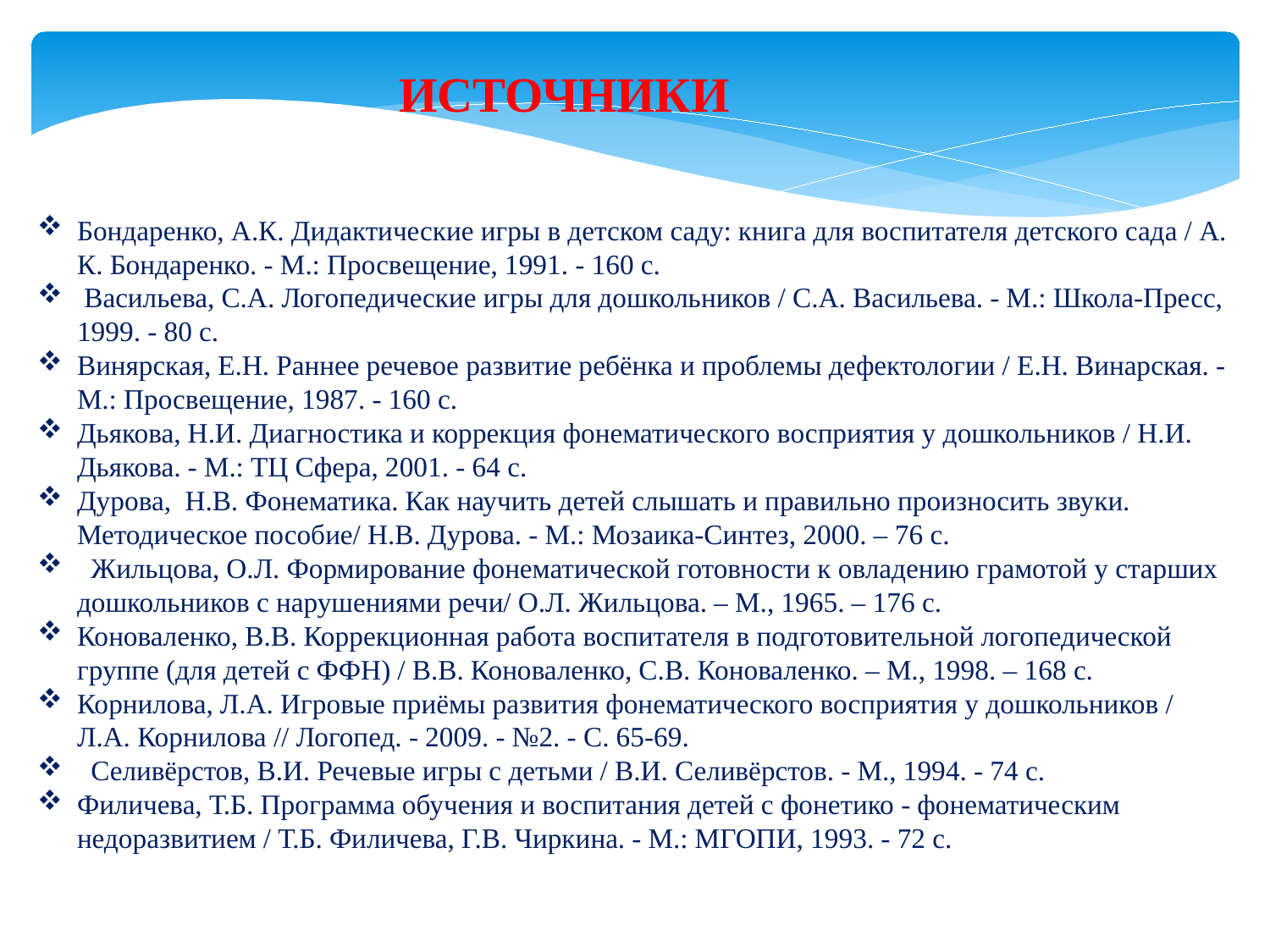

ИСТОЧНИКИ
Бондаренко, А.К. Дидактические игры в детском саду: книга для воспитателя детского сада / А. К. Бондаренко. - М.: Просвещение, 1991. - 160 с.
 Васильева, С.А. Логопедические игры для дошкольников / С.А. Васильева. - М.: Школа-Пресс, 1999. - 80 с.
Винярская, Е.Н. Раннее речевое развитие ребёнка и проблемы дефектологии / Е.Н. Винарская. - М.: Просвещение, 1987. - 160 с.
Дьякова, Н.И. Диагностика и коррекция фонематического восприятия у дошкольников / Н.И. Дьякова. - М.: ТЦ Сфера, 2001. - 64 с.
Дурова,  Н.В. Фонематика. Как научить детей слышать и правильно произносить звуки. Методическое пособие/ Н.В. Дурова. - М.: Мозаика-Синтез, 2000. – 76 с.
  Жильцова, О.Л. Формирование фонематической готовности к овладению грамотой у старших дошкольников с нарушениями речи/ О.Л. Жильцова. – М., 1965. – 176 с.
Коноваленко, В.В. Коррекционная работа воспитателя в подготовительной логопедической группе (для детей с ФФН) / В.В. Коноваленко, С.В. Коноваленко. – М., 1998. – 168 с.
Корнилова, Л.А. Игровые приёмы развития фонематического восприятия у дошкольников / Л.А. Корнилова // Логопед. - 2009. - №2. - С. 65-69.
  Селивёрстов, В.И. Речевые игры с детьми / В.И. Селивёрстов. - М., 1994. - 74 с.
Филичева, Т.Б. Программа обучения и воспитания детей с фонетико - фонематическим недоразвитием / Т.Б. Филичева, Г.В. Чиркина. - М.: МГОПИ, 1993. - 72 с.